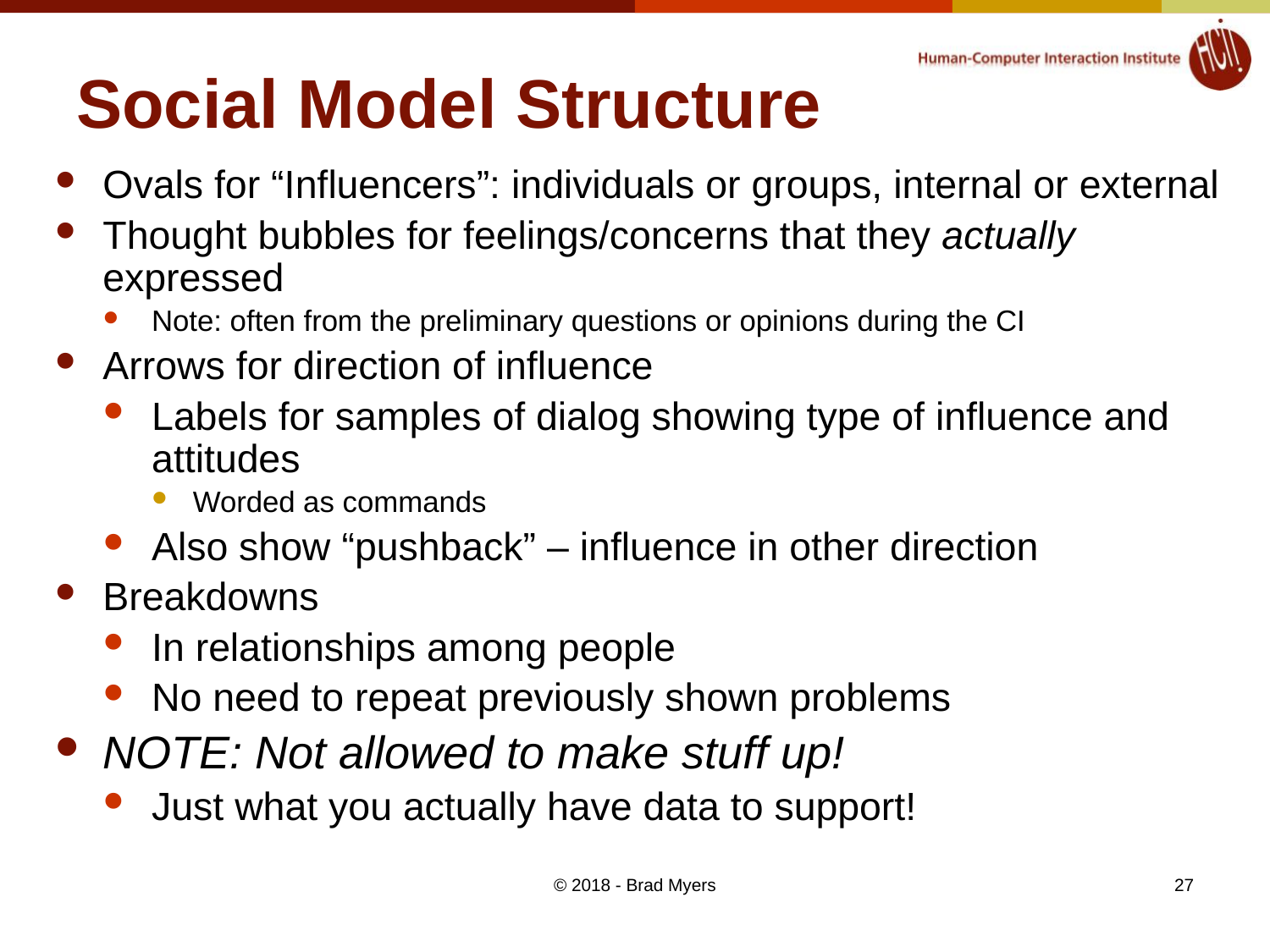

# Social Model Structure
Ovals for “Influencers”: individuals or groups, internal or external
Thought bubbles for feelings/concerns that they actually expressed
Note: often from the preliminary questions or opinions during the CI
Arrows for direction of influence
Labels for samples of dialog showing type of influence and attitudes
Worded as commands
Also show “pushback” – influence in other direction
Breakdowns
In relationships among people
No need to repeat previously shown problems
NOTE: Not allowed to make stuff up!
Just what you actually have data to support!
© 2018 - Brad Myers
27